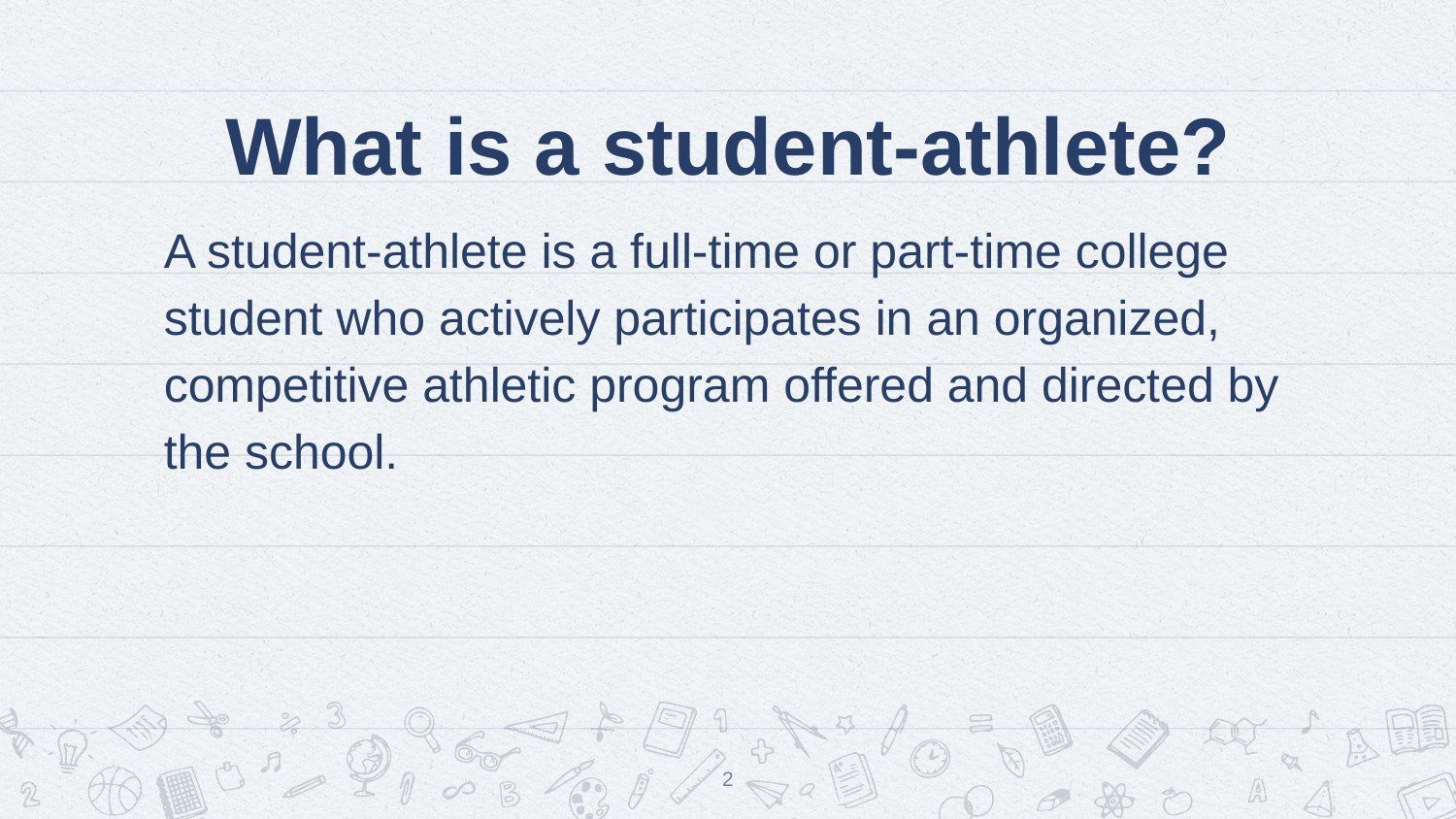

# What is a student-athlete?
A student-athlete is a full-time or part-time college student who actively participates in an organized, competitive athletic program offered and directed by the school.
2